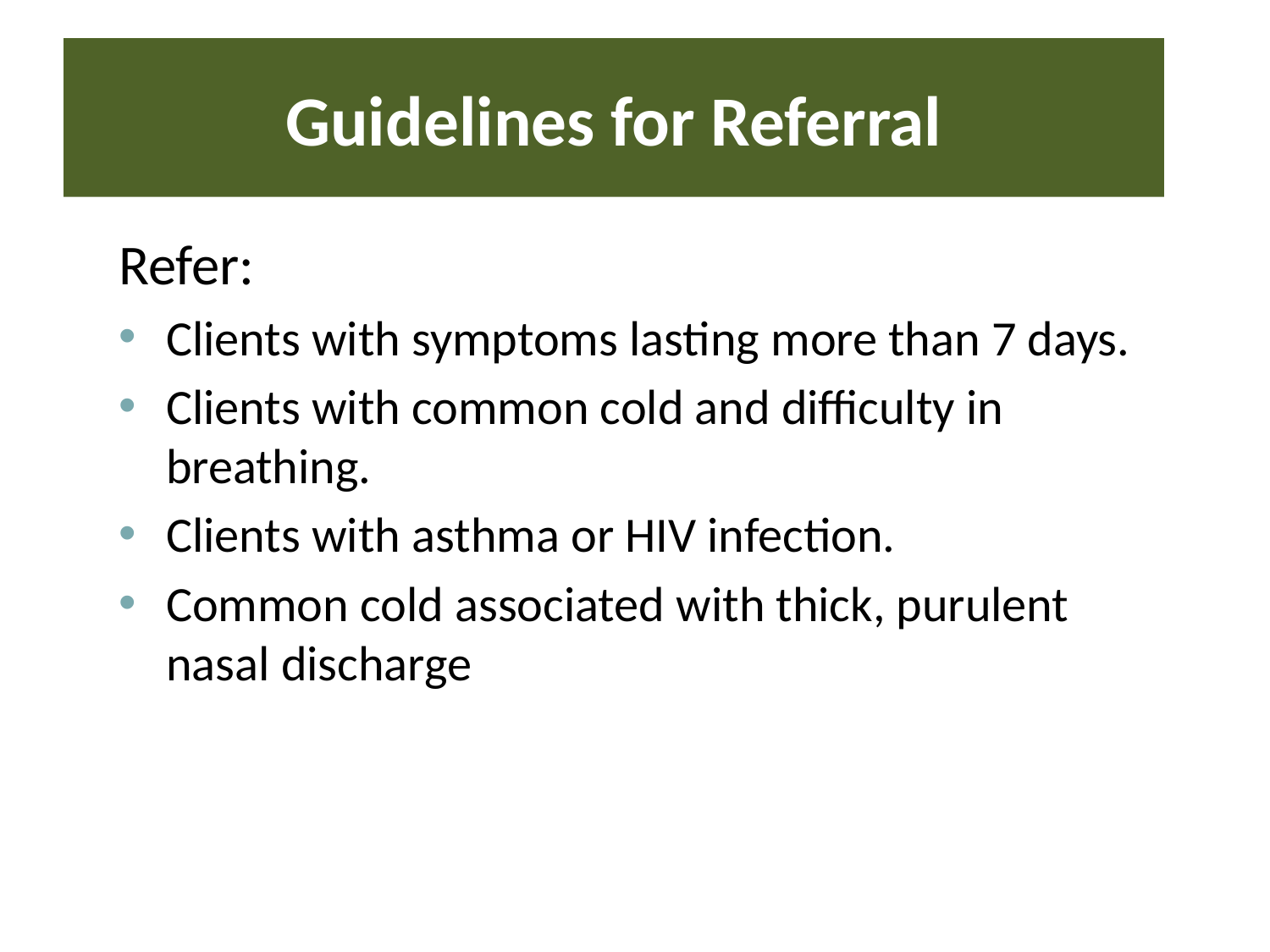

# Guidelines for Referral
Refer:
Clients with symptoms lasting more than 7 days.
Clients with common cold and difficulty in breathing.
Clients with asthma or HIV infection.
Common cold associated with thick, purulent nasal discharge